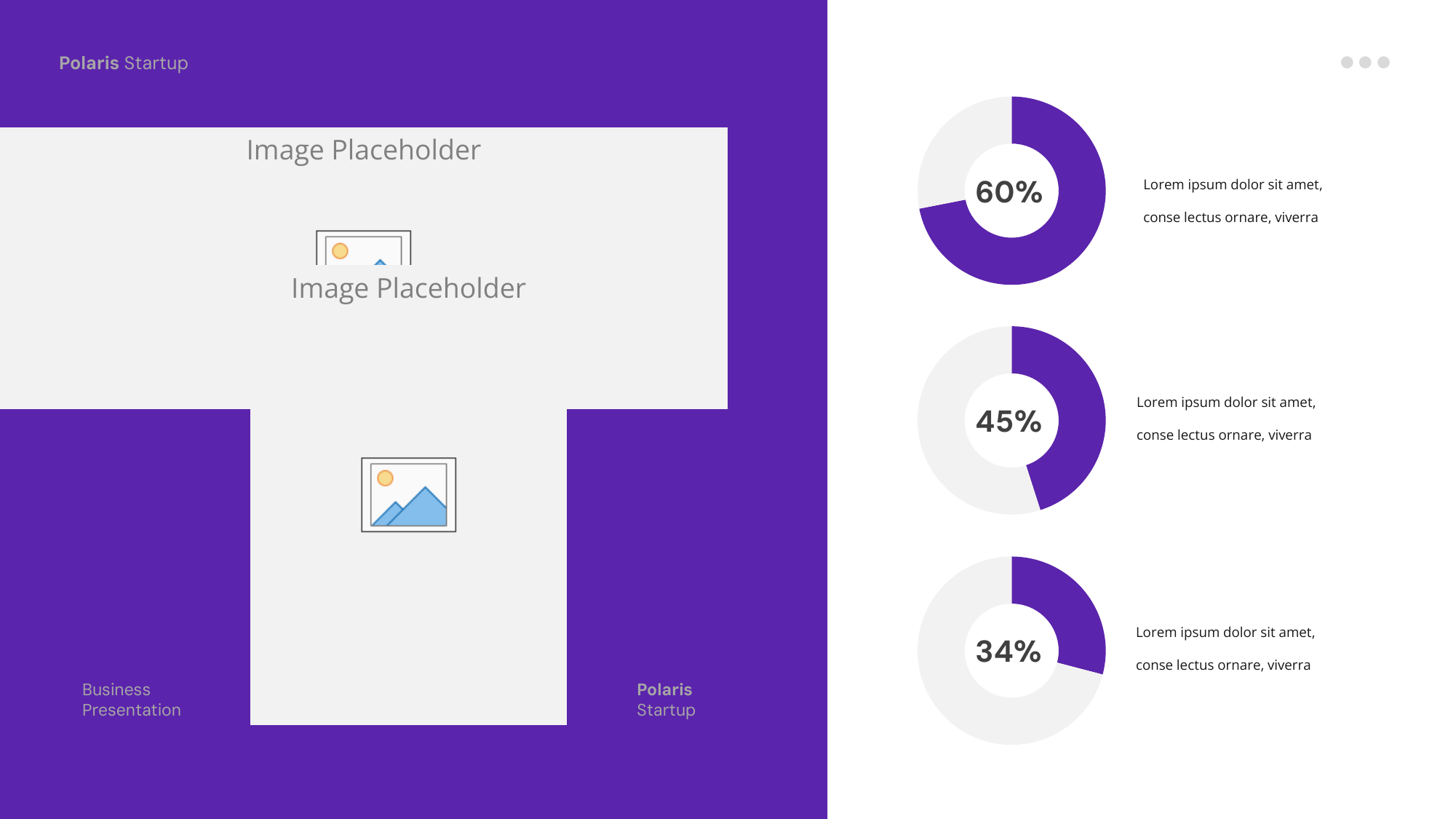

Polaris Startup

### Chart

| Category | Sales |
|---|---|
| 1st Qtr | 8.2 |
| 2nd Qtr | 3.2 |
| 3rd Qtr | None |
| 4th Qtr | None |
Lorem ipsum dolor sit amet, conse lectus ornare, viverra
60%

### Chart

| Category | Sales |
|---|---|
| 1st Qtr | 8.2 |
| 2nd Qtr | 10.0 |
| 3rd Qtr | None |
| 4th Qtr | None |
Lorem ipsum dolor sit amet, conse lectus ornare, viverra
45%

### Chart

| Category | Sales |
|---|---|
| 1st Qtr | 8.2 |
| 2nd Qtr | 20.0 |
| 3rd Qtr | None |
| 4th Qtr | None |
Lorem ipsum dolor sit amet, conse lectus ornare, viverra
34%
Business Presentation
Polaris
Startup